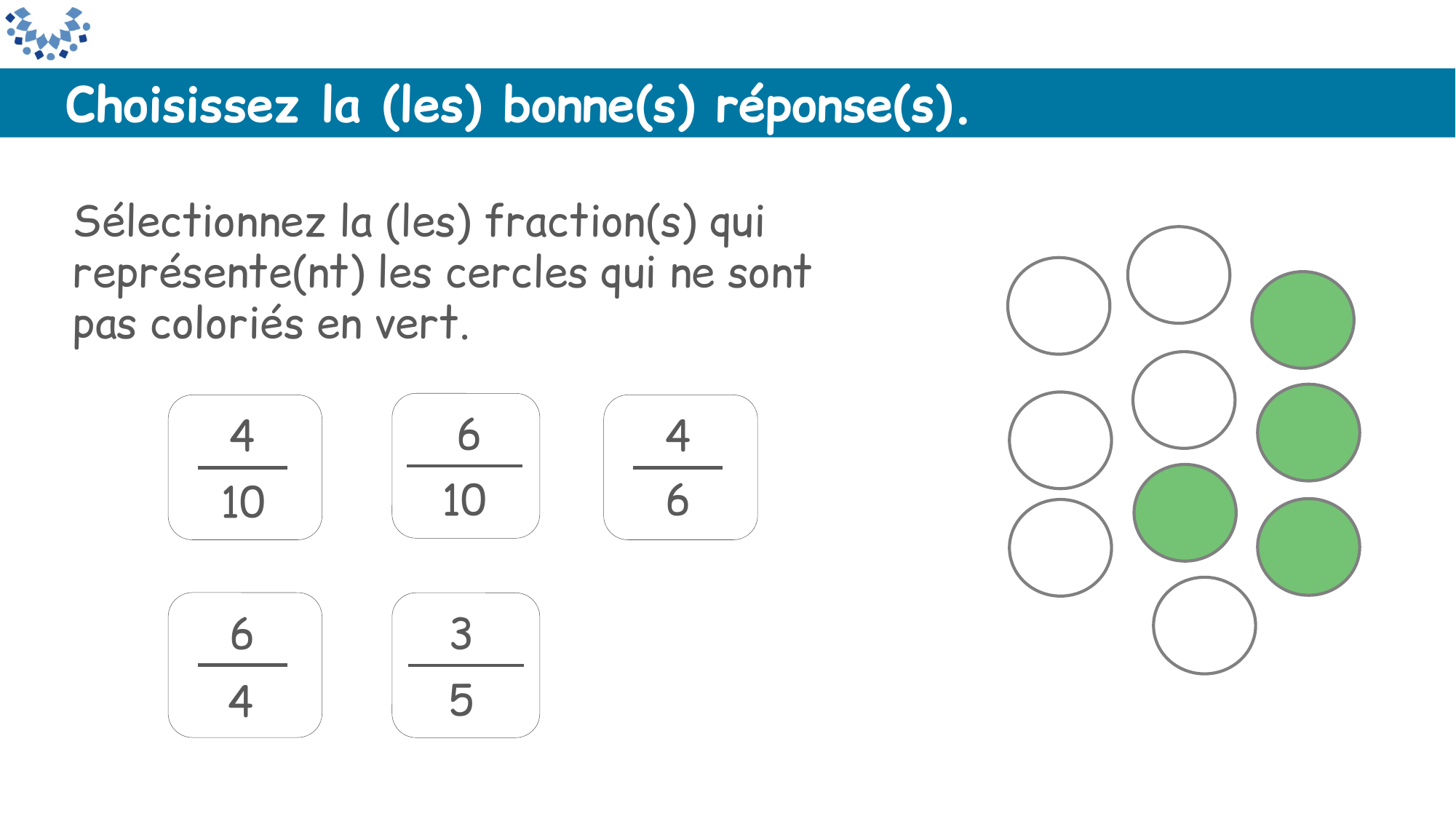

Choisissez la (les) bonne(s) réponse(s).
Sélectionnez la (les) fraction(s) qui représente(nt) les cercles qui ne sont pas coloriés en vert.

4
10

4
6
6

10

6
4

3
5